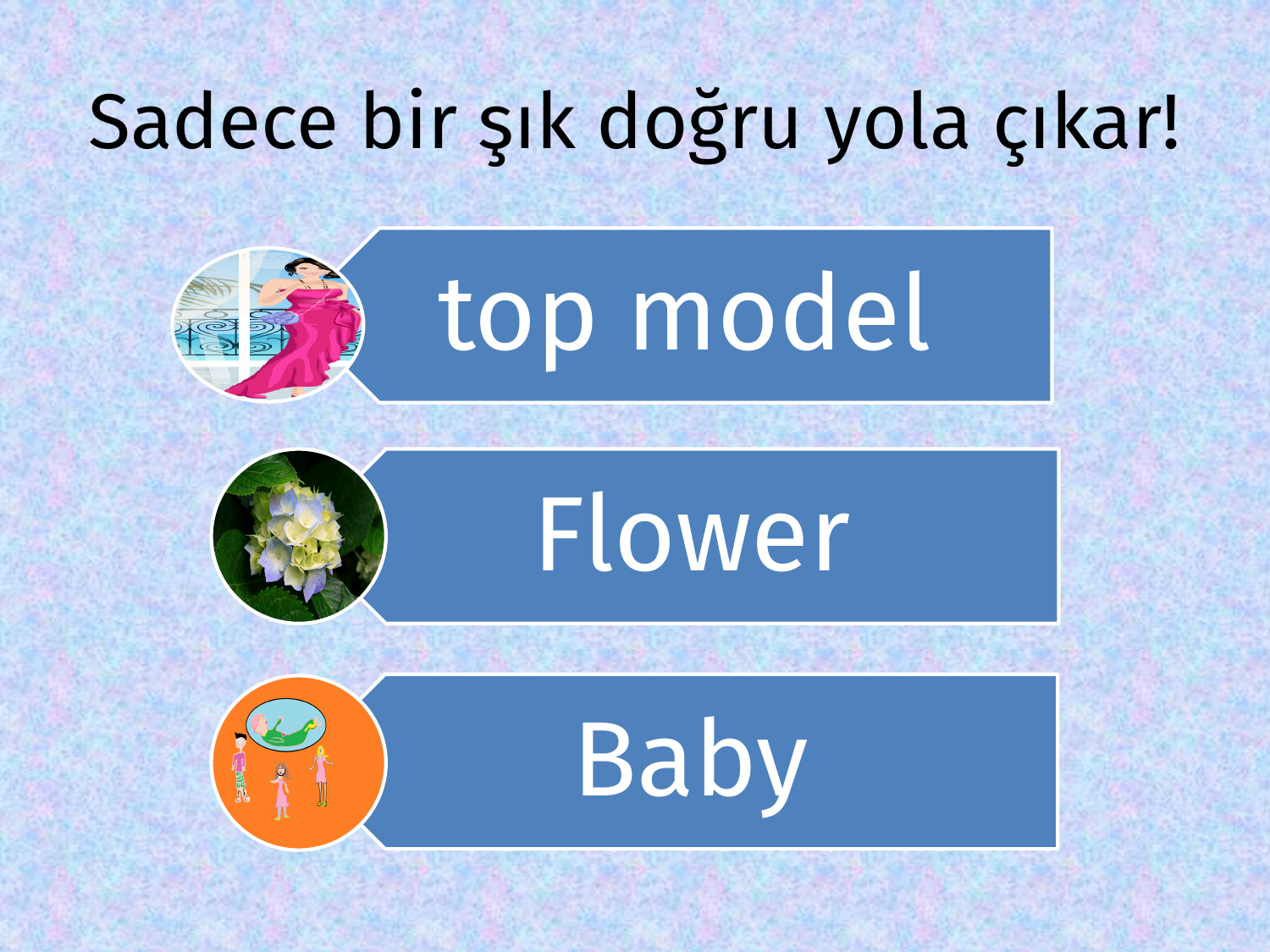

# Sadece bir şık doğru yola çıkar!
top model
Flower
Baby